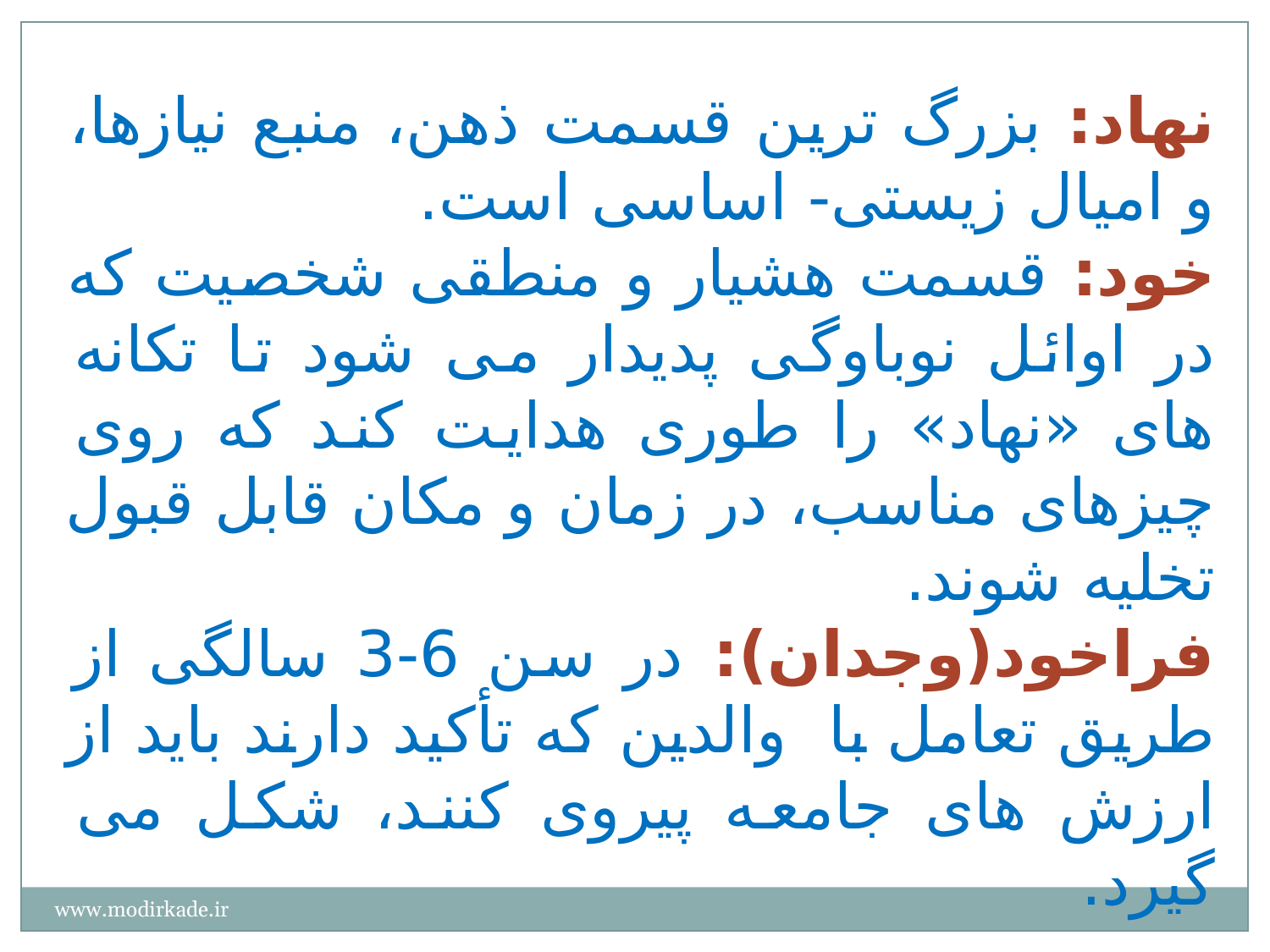

نهاد: بزرگ ترین قسمت ذهن، منبع نیازها، و امیال زیستی- اساسی است.
خود: قسمت هشیار و منطقی شخصیت که در اوائل نوباوگی پدیدار می شود تا تکانه های «نهاد» را طوری هدایت کند که روی چیزهای مناسب، در زمان و مکان قابل قبول تخلیه شوند.
فراخود(وجدان): در سن 6-3 سالگی از طریق تعامل با  والدین که تأکید دارند باید از ارزش های جامعه پیروی کنند، شکل می گیرد.
www.modirkade.ir